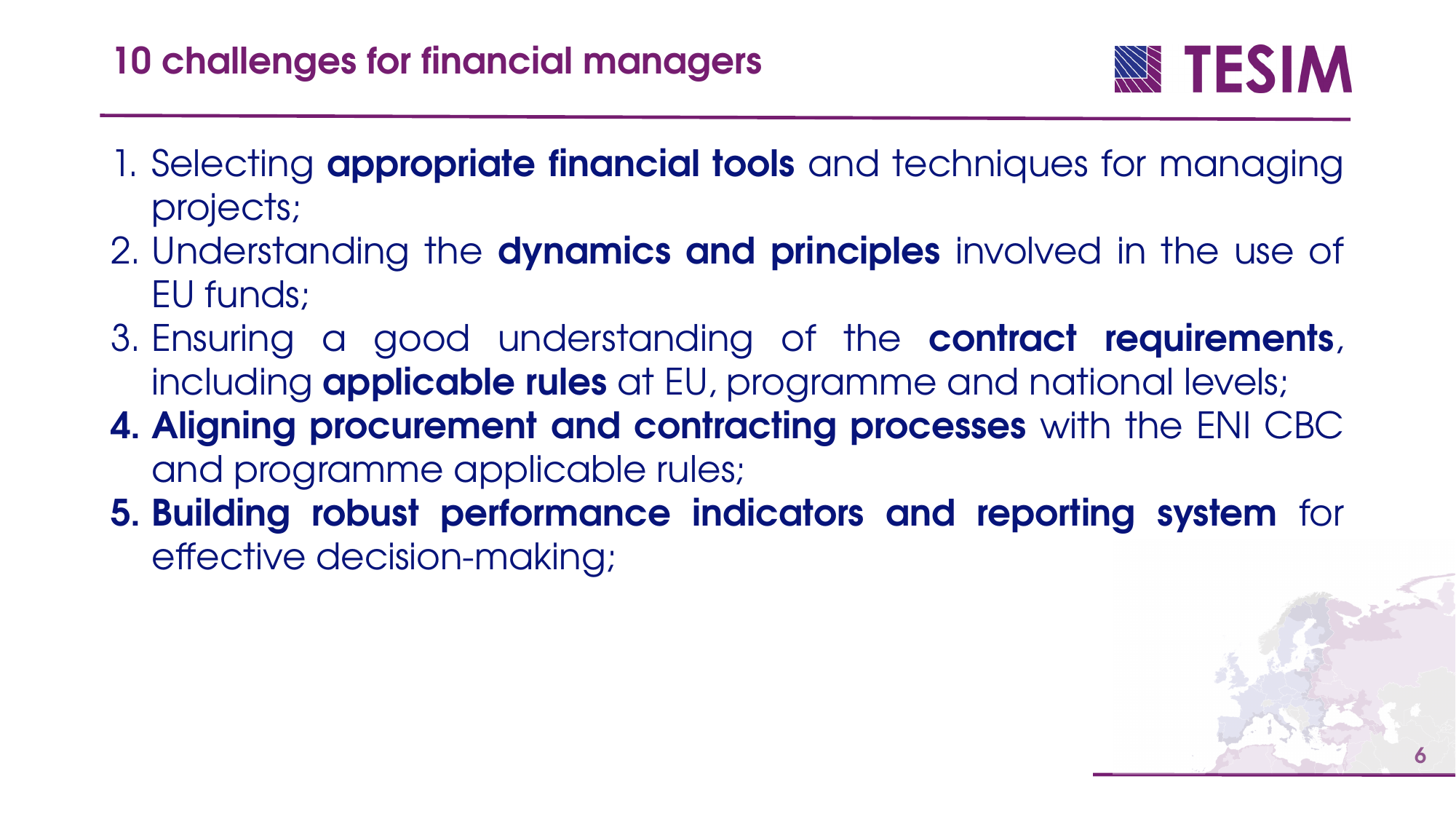

10 challenges for financial managers
Selecting appropriate financial tools and techniques for managing projects;
Understanding the dynamics and principles involved in the use of EU funds;
Ensuring a good understanding of the contract requirements, including applicable rules at EU, programme and national levels;
Aligning procurement and contracting processes with the ENI CBC and programme applicable rules;
Building robust performance indicators and reporting system for effective decision-making;